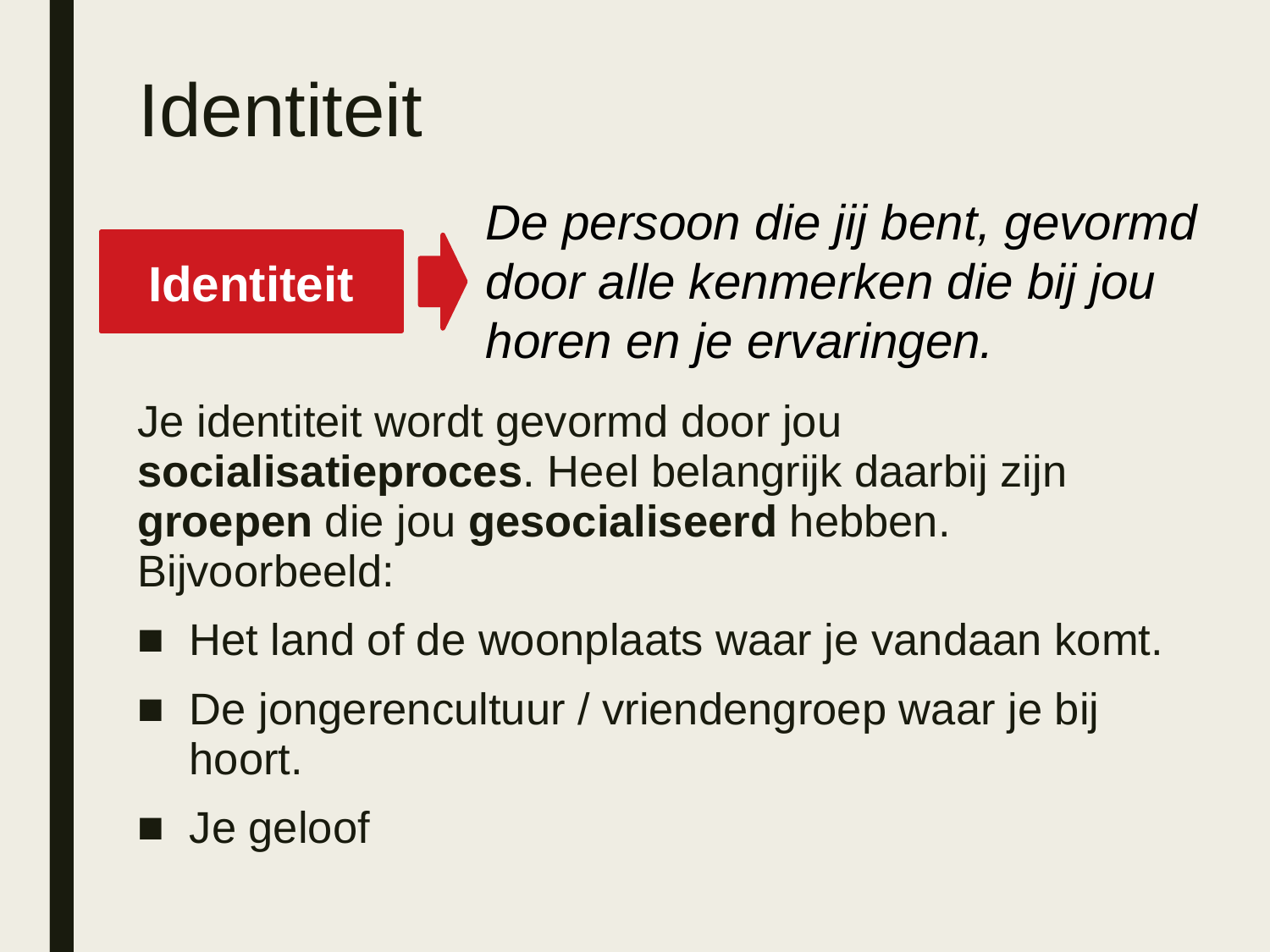

# Identiteit
De persoon die jij bent, gevormd door alle kenmerken die bij jou horen en je ervaringen.
Identiteit

Je identiteit wordt gevormd door jou socialisatieproces. Heel belangrijk daarbij zijn groepen die jou gesocialiseerd hebben. Bijvoorbeeld:
Het land of de woonplaats waar je vandaan komt.
De jongerencultuur / vriendengroep waar je bij hoort.
Je geloof